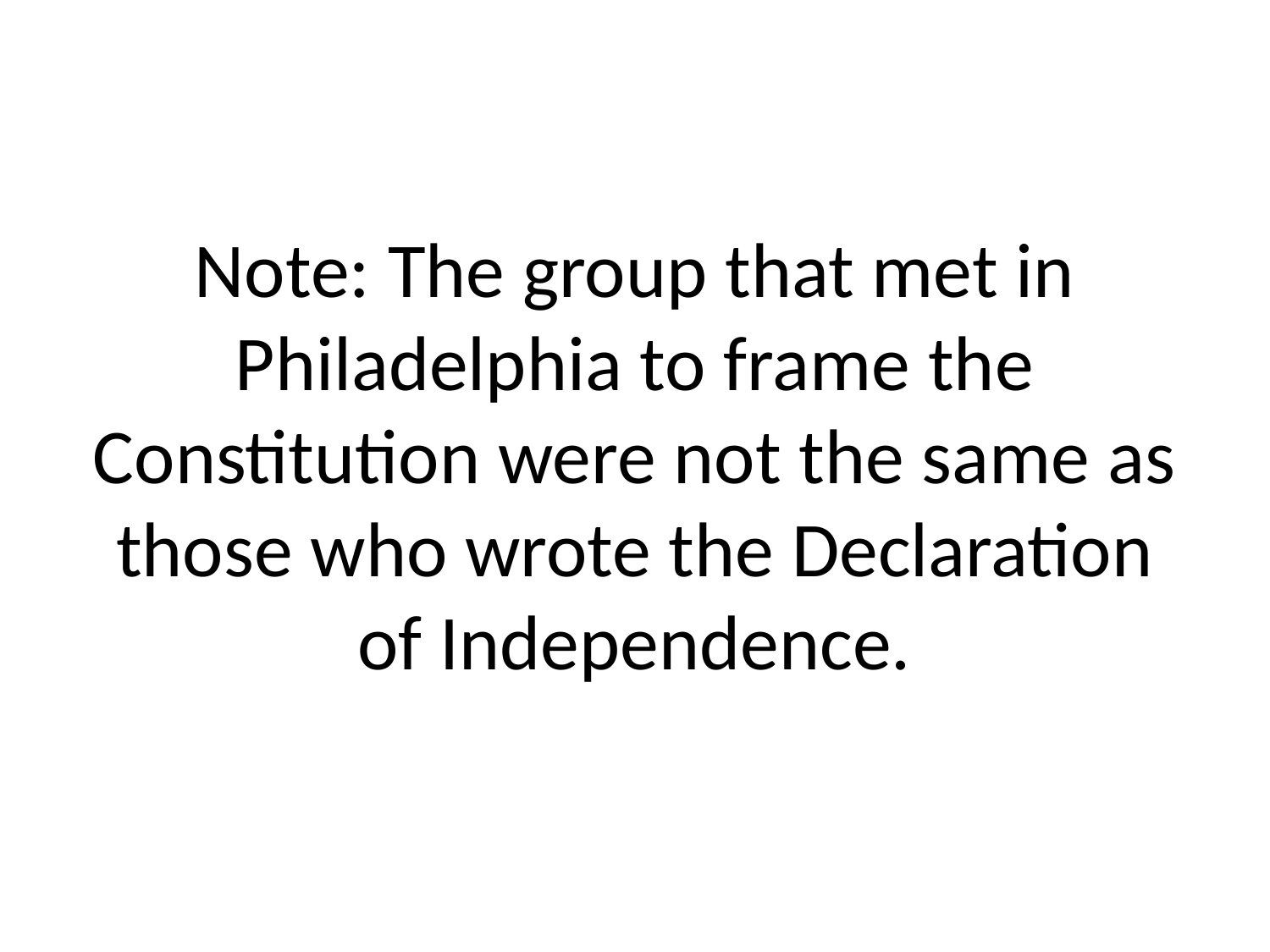

# Note: The group that met in Philadelphia to frame the Constitution were not the same as those who wrote the Declaration of Independence.